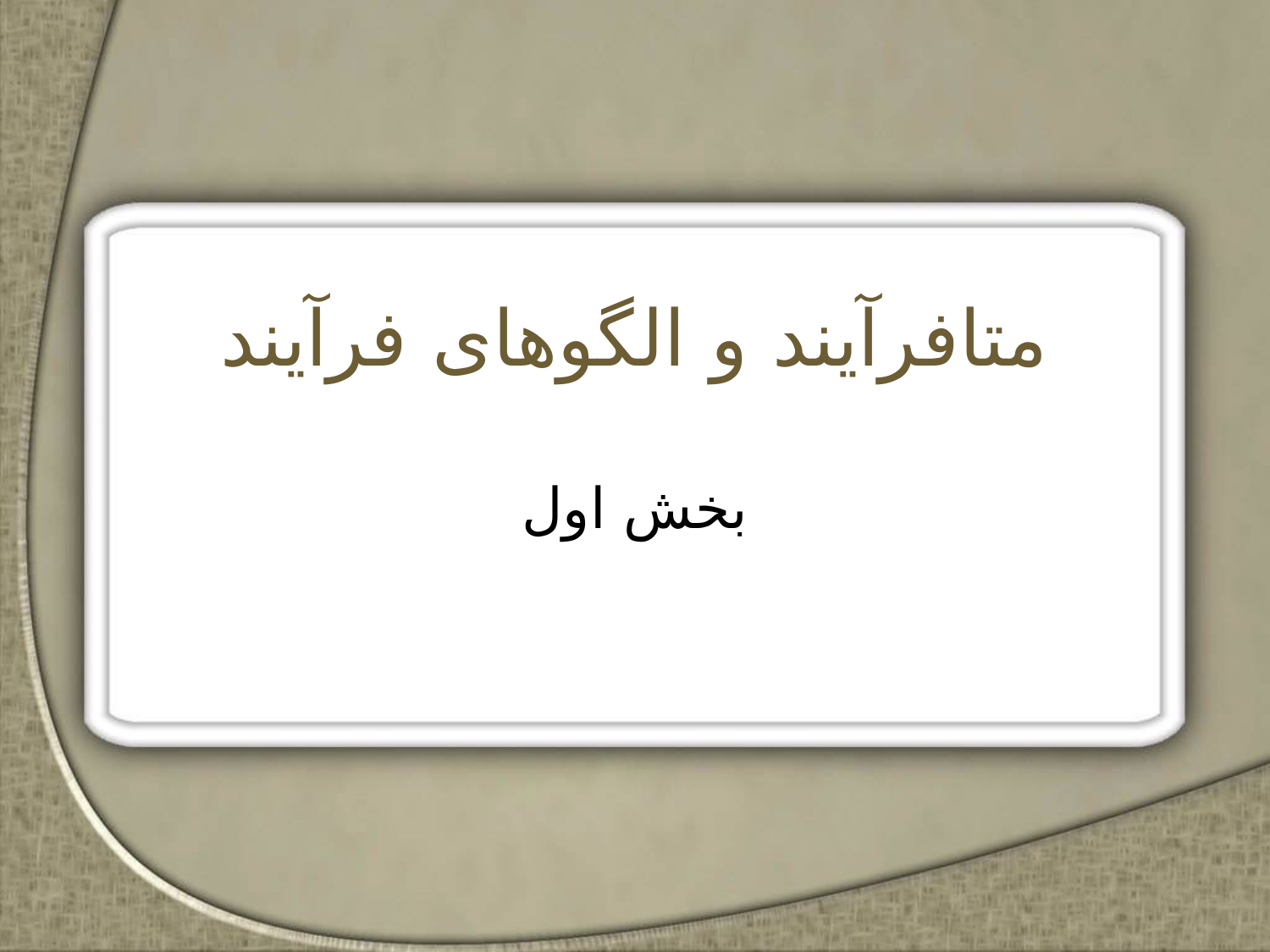

# متافرآيند و الگوهای فرآيند
بخش اول